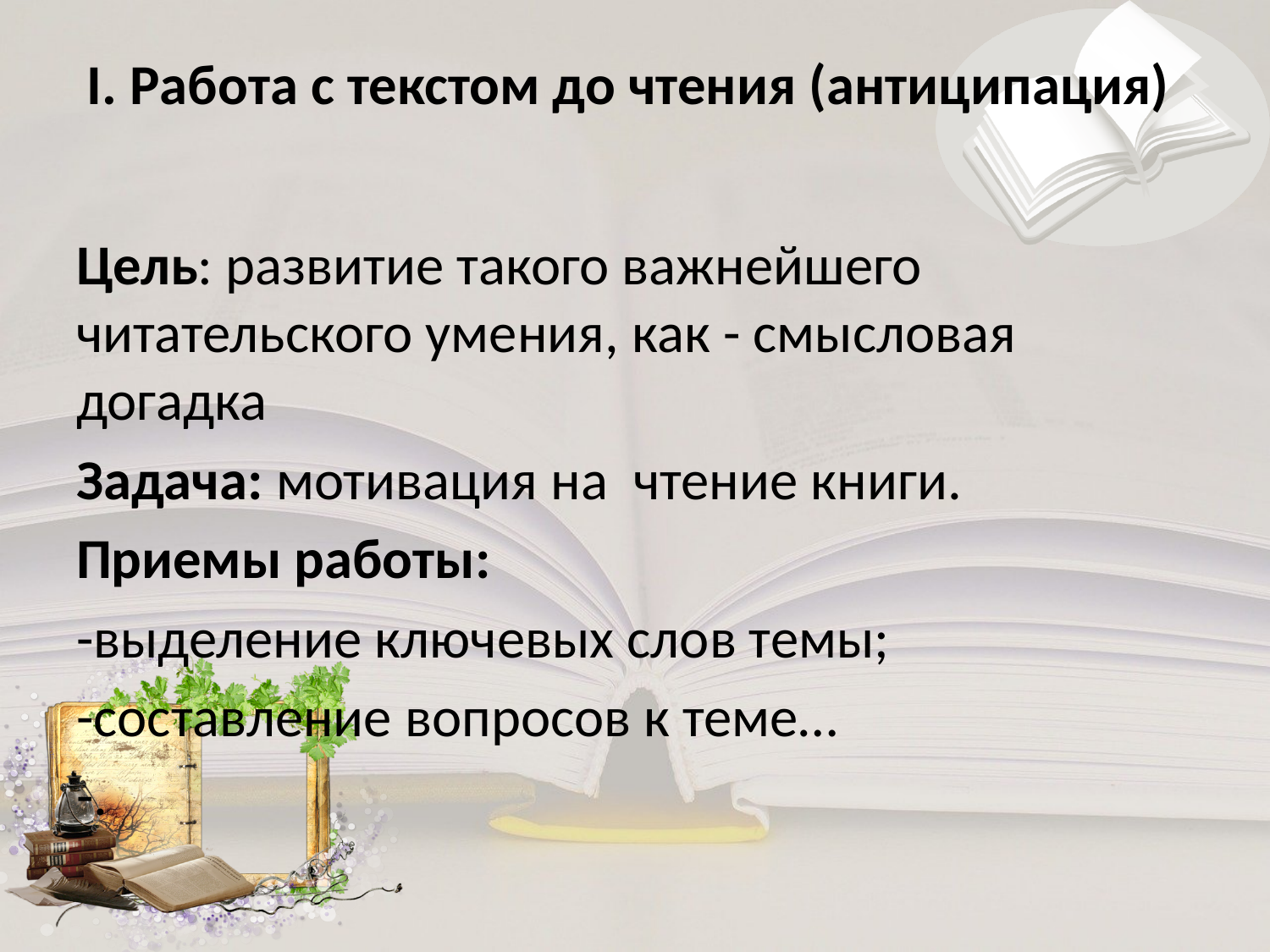

# I. Работа с текстом до чтения (антиципация)
Цель: развитие такого важнейшего читательского умения, как - смысловая догадка
Задача: мотивация на  чтение книги.
Приемы работы:
-выделение ключевых слов темы;
-составление вопросов к теме…
-.